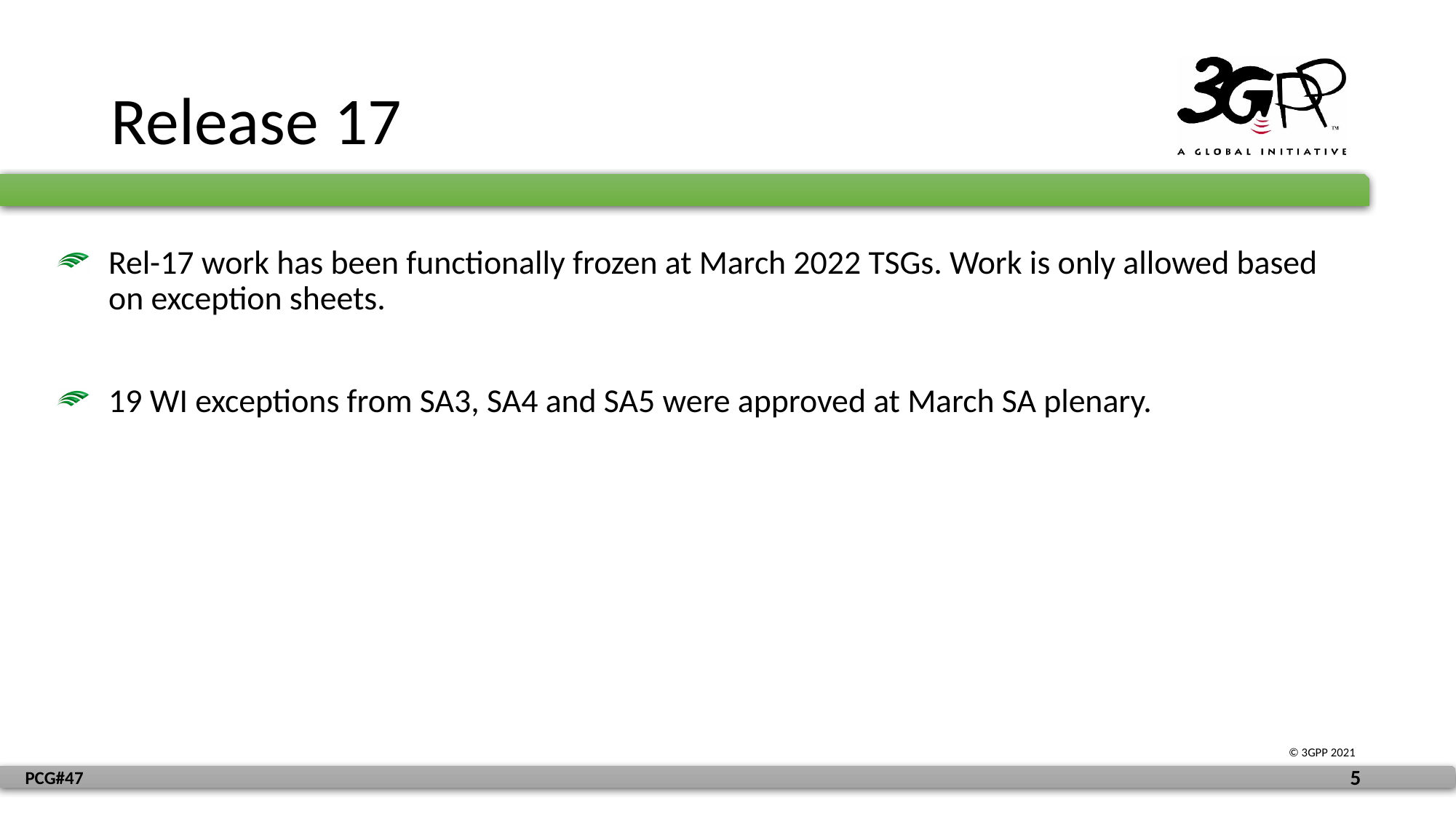

# Release 17
Rel-17 work has been functionally frozen at March 2022 TSGs. Work is only allowed based on exception sheets.

19 WI exceptions from SA3, SA4 and SA5 were approved at March SA plenary.